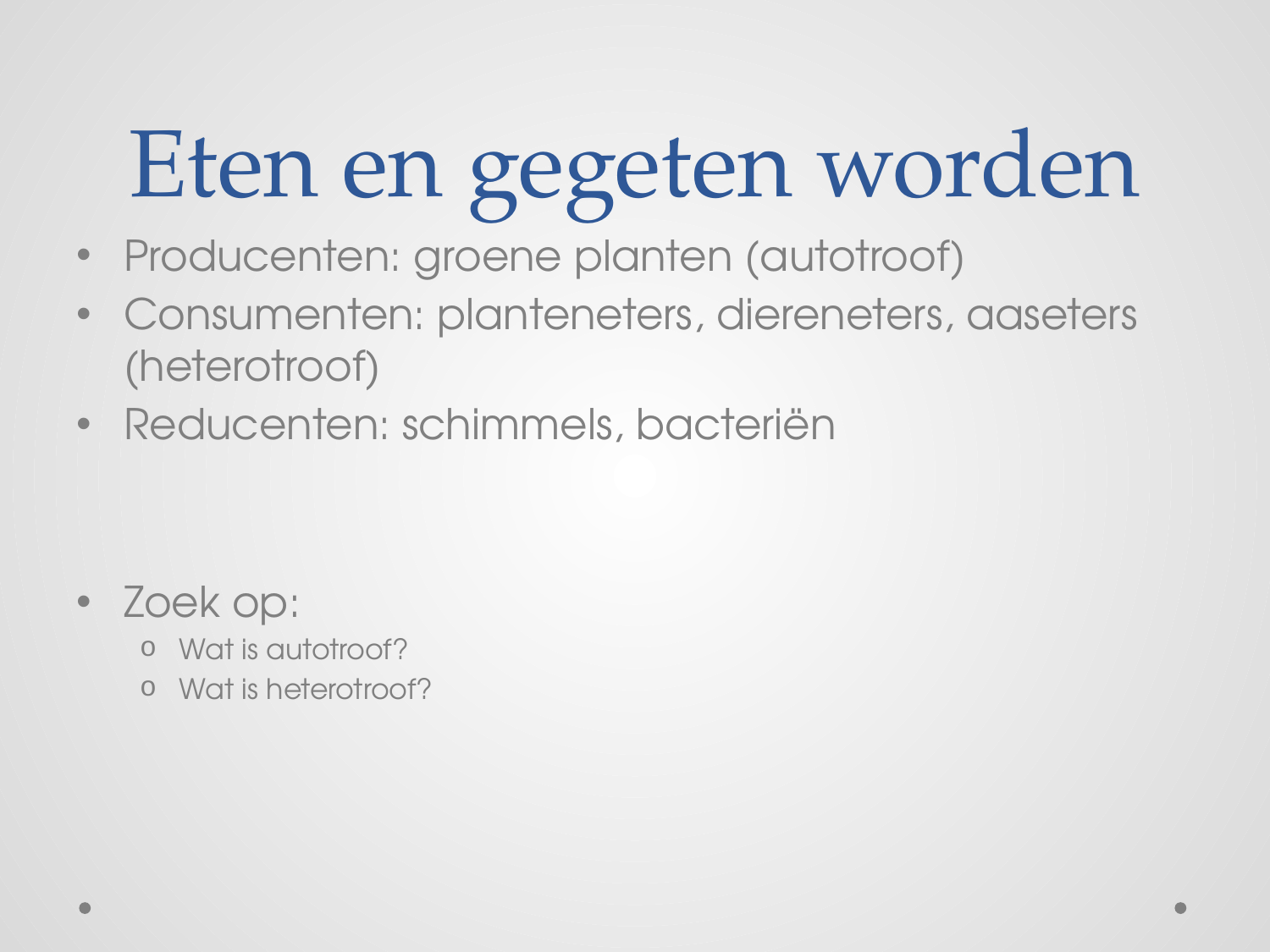

# Eten en gegeten worden
Producenten: groene planten (autotroof)
Consumenten: planteneters, diereneters, aaseters (heterotroof)
Reducenten: schimmels, bacteriën

Zoek op:
Wat is autotroof?
Wat is heterotroof?